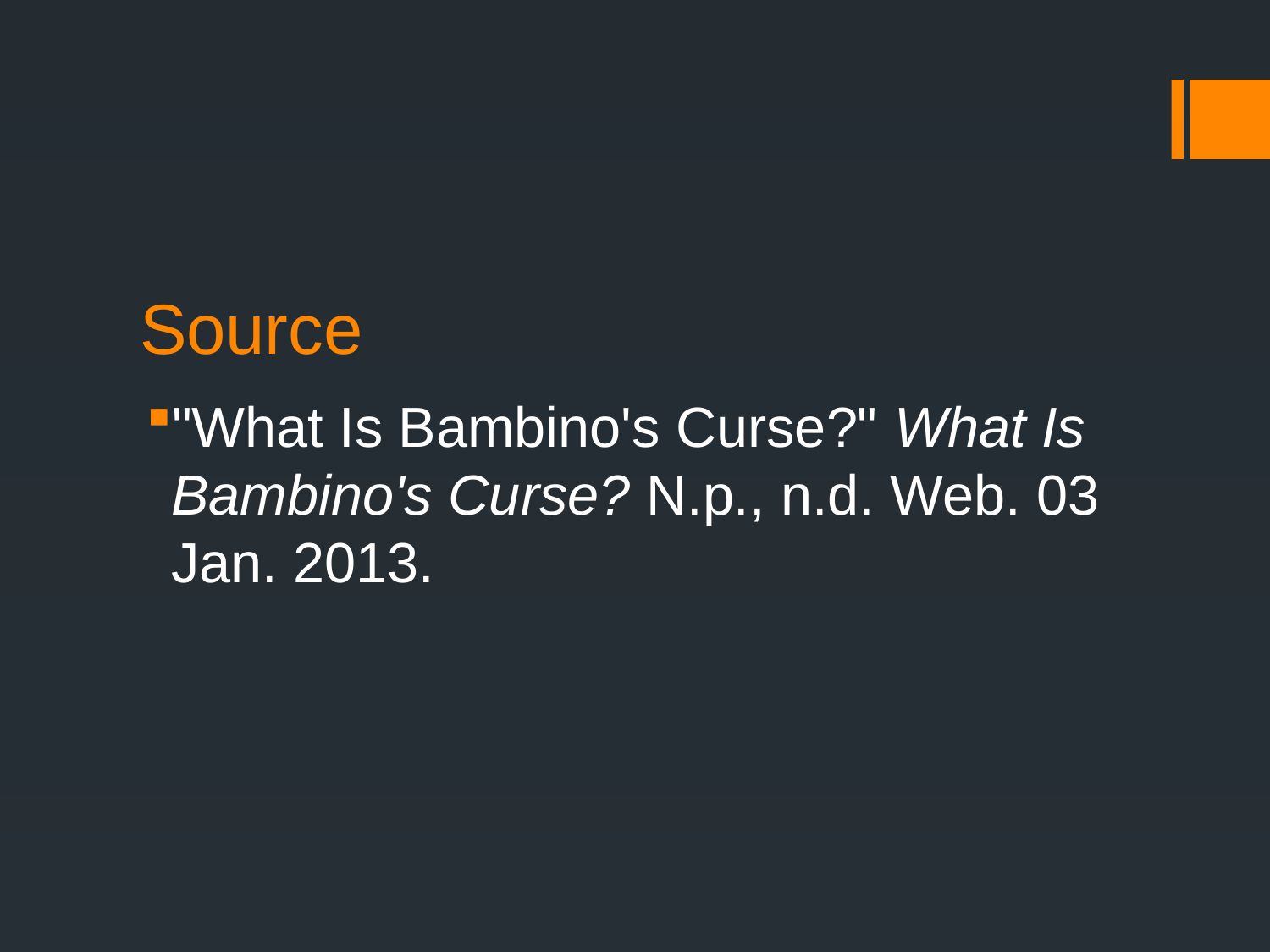

# Source
"What Is Bambino's Curse?" What Is Bambino's Curse? N.p., n.d. Web. 03 Jan. 2013.